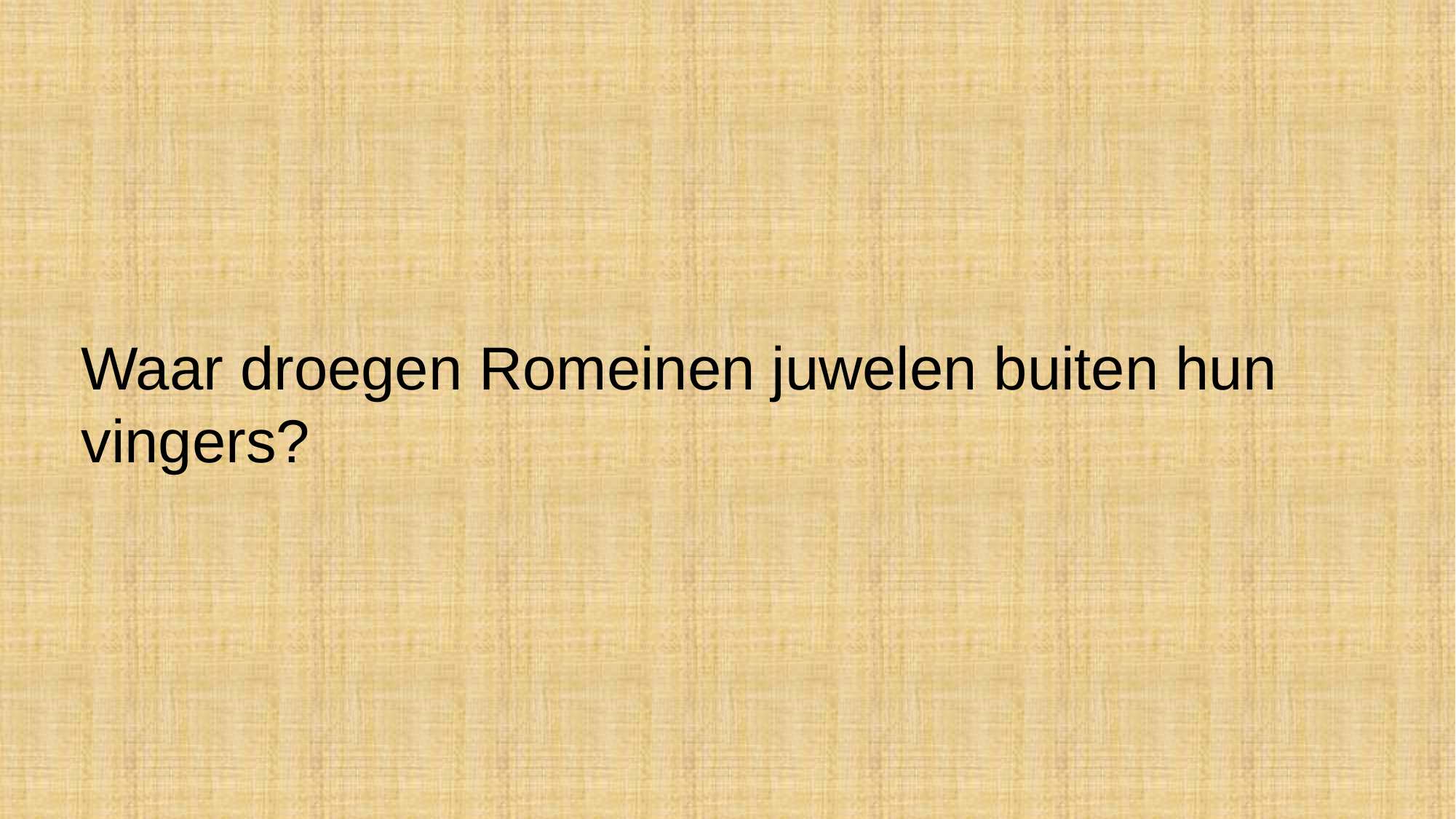

Waar droegen Romeinen juwelen buiten hun vingers?